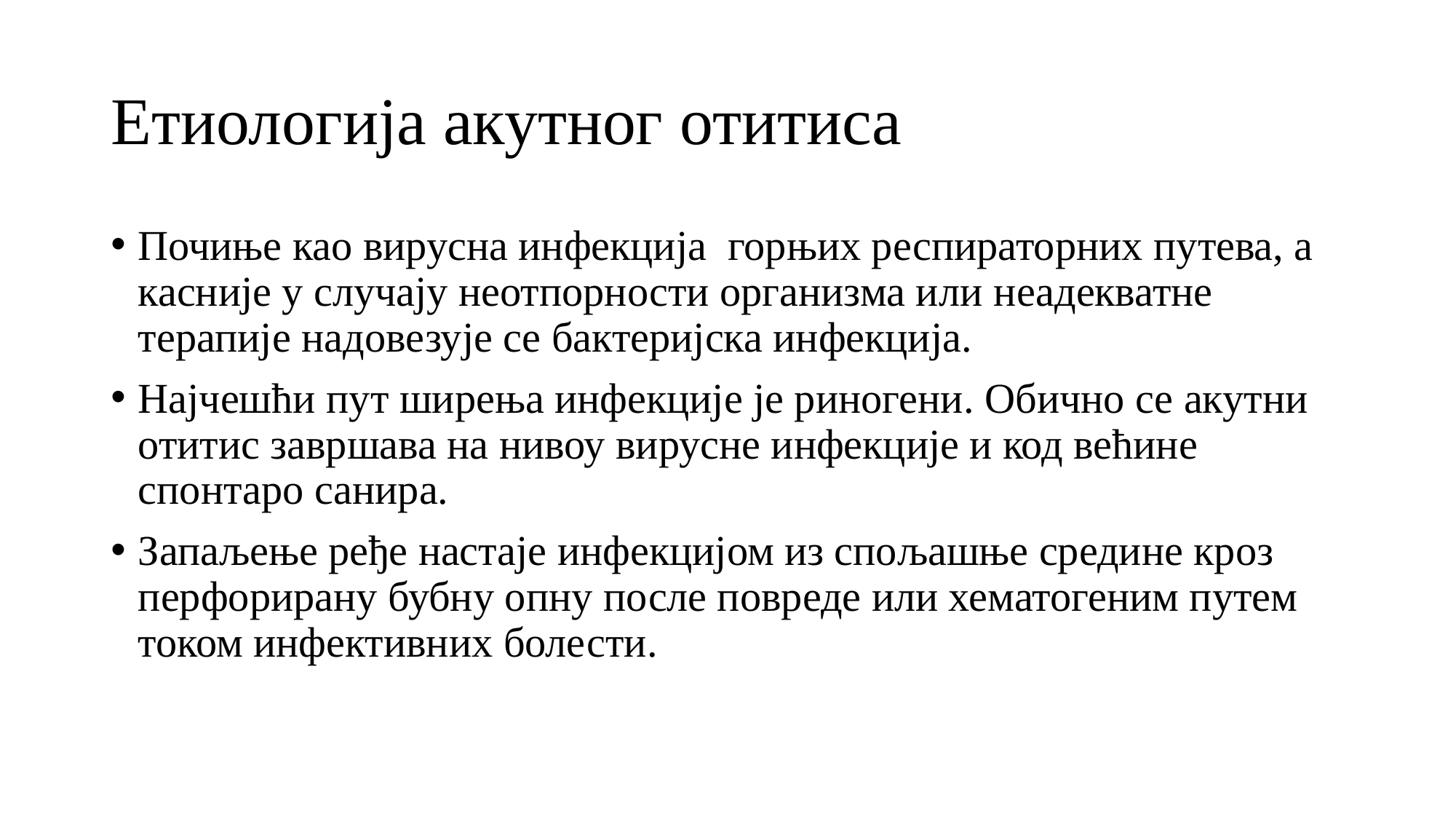

# Етиологија акутног отитиса
Почиње као вирусна инфекција  горњих респираторних путева, а касније у случају неотпорности организма или неадекватне терапије надовезује се бактеријска инфекција.
Најчешћи пут ширења инфекције је риногени. Обично се акутни отитис завршава на нивоу вирусне инфекције и код већине спонтаро санира.
Запаљење ређе настаје инфекцијом из спољашње средине кроз перфорирану бубну опну после повреде или хематогеним путем током инфективних болести.